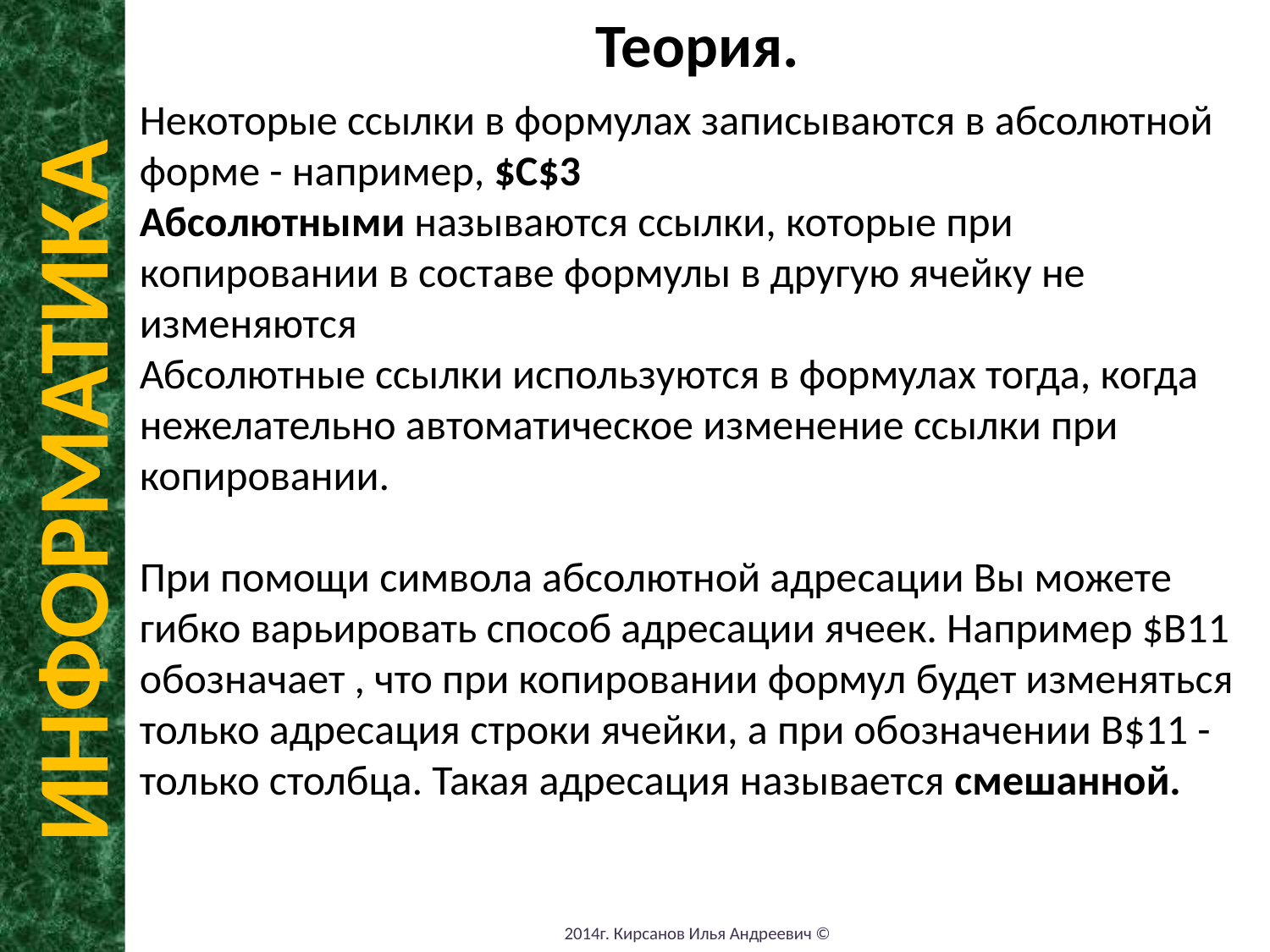

Теория.

Некоторые ссылки в формулах записываются в абсолютной форме - например, $С$3
Абсолютными называются ссылки, которые при копировании в составе формулы в другую ячейку не изменяются
Абсолютные ссылки используются в формулах тогда, когда нежелательно автоматическое изменение ссылки при копировании.

При помощи символа абсолютной адресации Вы можете гибко варьировать способ адресации ячеек. Например $B11 обозначает , что при копировании формул будет изменяться только адресация строки ячейки, а при обозначении B$11 - только столбца. Такая адресация называется смешанной.

ИНФОРМАТИКА
2014г. Кирсанов Илья Андреевич ©